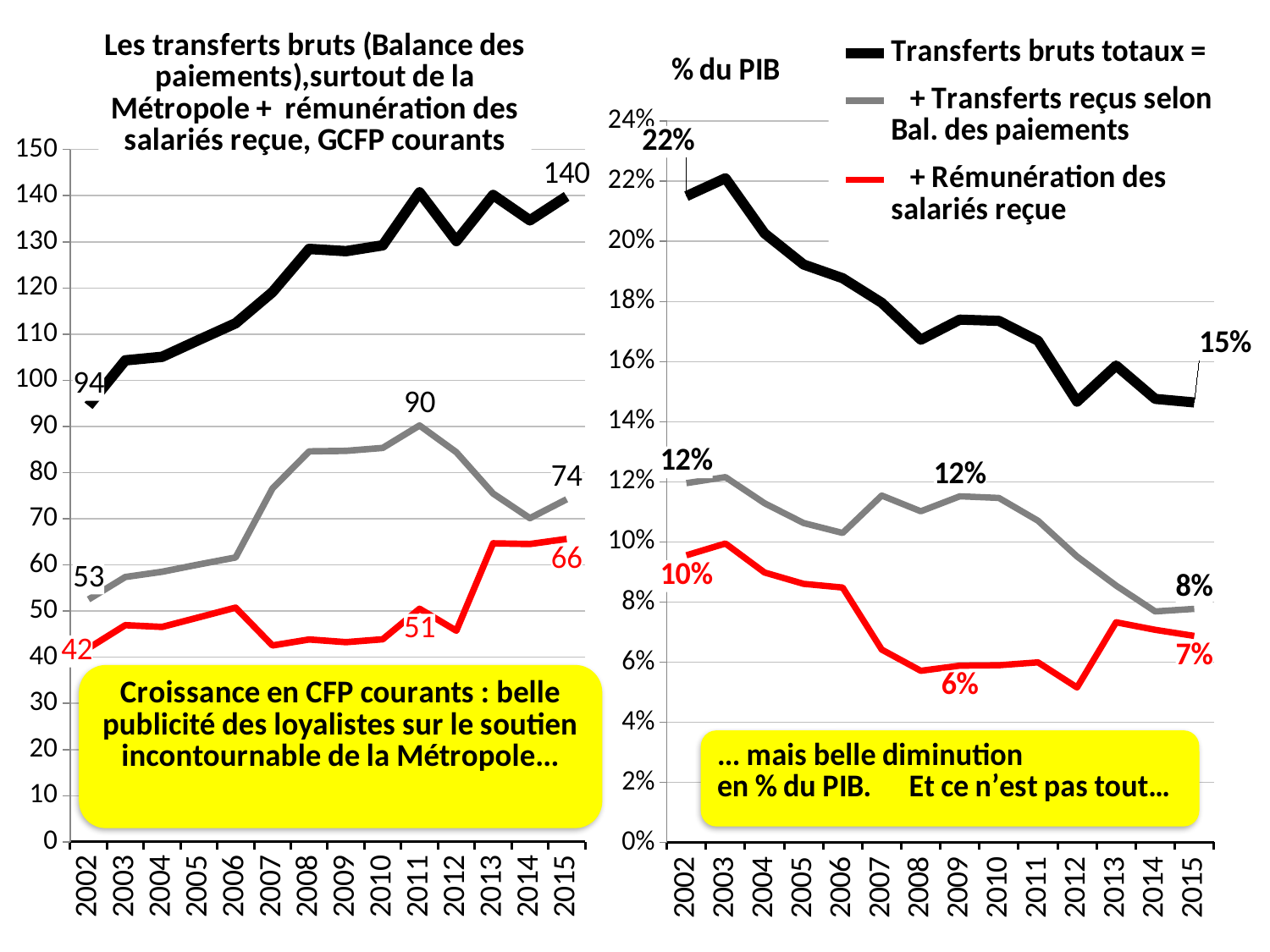

[unsupported chart]

### Chart: % du PIB

| Category | Transferts bruts totaux = |    + Transferts reçus selon Bal. des paiements |    + Rémunération des salariés reçue |
|---|---|---|---|
| 2002.0 | 0.215051603906862 | 0.119531275660794 | 0.0955203282460683 |
| 2003.0 | 0.221018666650639 | 0.121568741299977 | 0.0994499253506612 |
| 2004.0 | 0.202663234072168 | 0.112854243580772 | 0.0898089904913966 |
| 2005.0 | 0.192298210718648 | 0.106272390475317 | 0.0860258202433309 |
| 2006.0 | 0.187750002571783 | 0.1029575225496 | 0.0847924800221833 |
| 2007.0 | 0.179557671497005 | 0.115408394232542 | 0.064149277264463 |
| 2008.0 | 0.167270618733645 | 0.11017255994904 | 0.0570980587846048 |
| 2009.0 | 0.173953612188901 | 0.115153539808124 | 0.0588000723807772 |
| 2010.0 | 0.173542898961348 | 0.1146076015657 | 0.058935297395648 |
| 2011.0 | 0.16694486856888 | 0.107033584723453 | 0.0599112838454265 |
| 2012.0 | 0.146671549708426 | 0.095129165845001 | 0.0515423838634251 |
| 2013.0 | 0.158679743312166 | 0.0854429387065507 | 0.0732368046056149 |
| 2014.0 | 0.147583082026229 | 0.0768549997154043 | 0.0707280823108249 |
| 2015.0 | 0.146400130709299 | 0.0777017856210255 | 0.0686983450882739 |